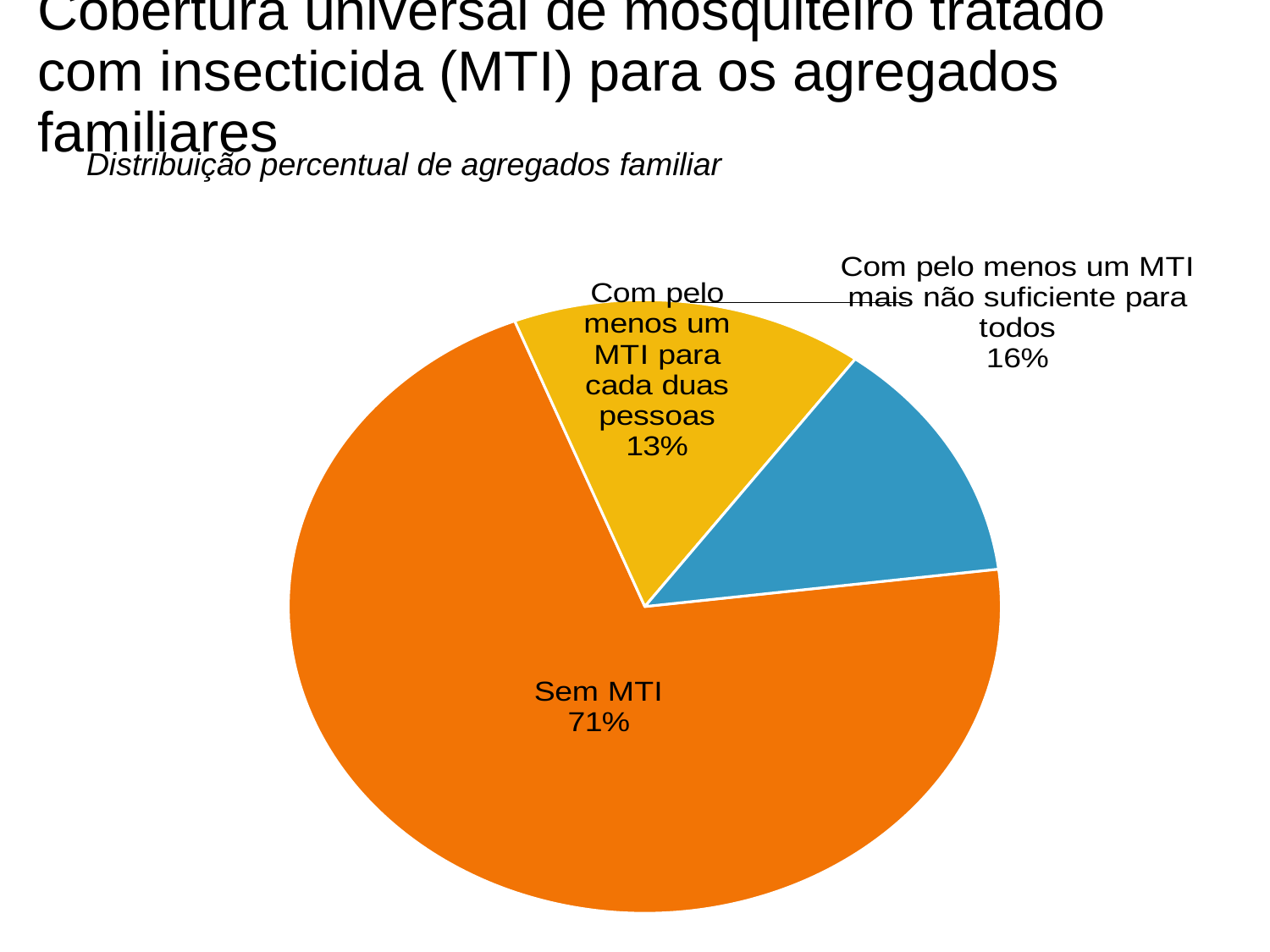

Cobertura universal de mosquiteiro tratado com insecticida (MTI) para os agregados familiares
Distribuição percentual de agregados familiar

### Chart

| Category | Sales |
|---|---|
| Sem RTI | 71.0 |
| Com pelo menos um MTI mais não suficiente para todos | 16.0 |
| Com pelo menos um MTI para cada duas pessoas | 13.0 |